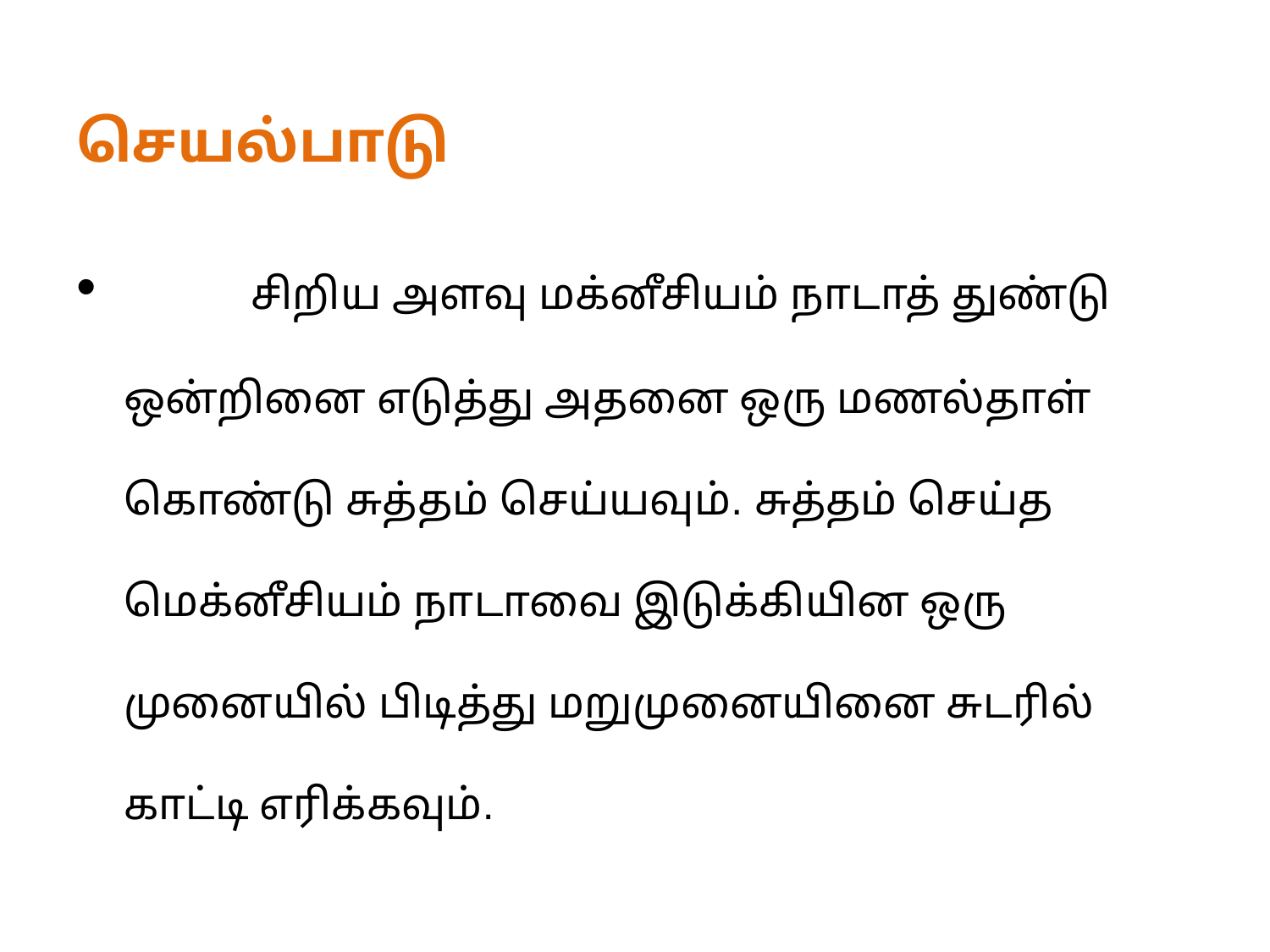

செயல்பாடு
	சிறிய அளவு மக்னீசியம் நாடாத் துண்டு ஒன்றினை எடுத்து அதனை ஒரு மணல்தாள் கொண்டு சுத்தம் செய்யவும். சுத்தம் செய்த மெக்னீசியம் நாடாவை இடுக்கியின ஒரு முனையில் பிடித்து மறுமுனையினை சுடரில் காட்டி எரிக்கவும்.